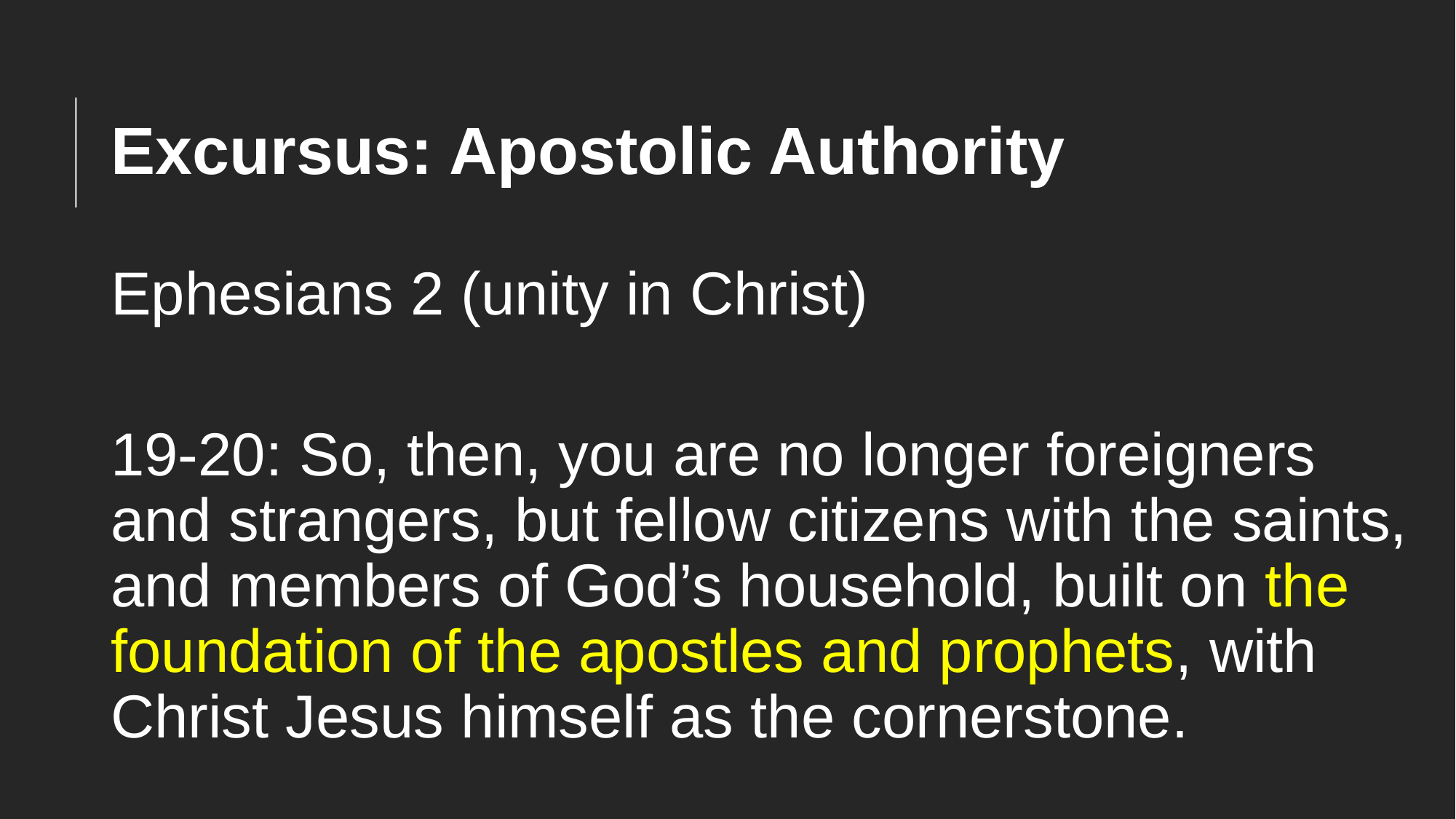

# Excursus: Apostolic Authority
Ephesians 2 (unity in Christ)

19-20: So, then, you are no longer foreigners and strangers, but fellow citizens with the saints, and members of God’s household, built on the foundation of the apostles and prophets, with Christ Jesus himself as the cornerstone.